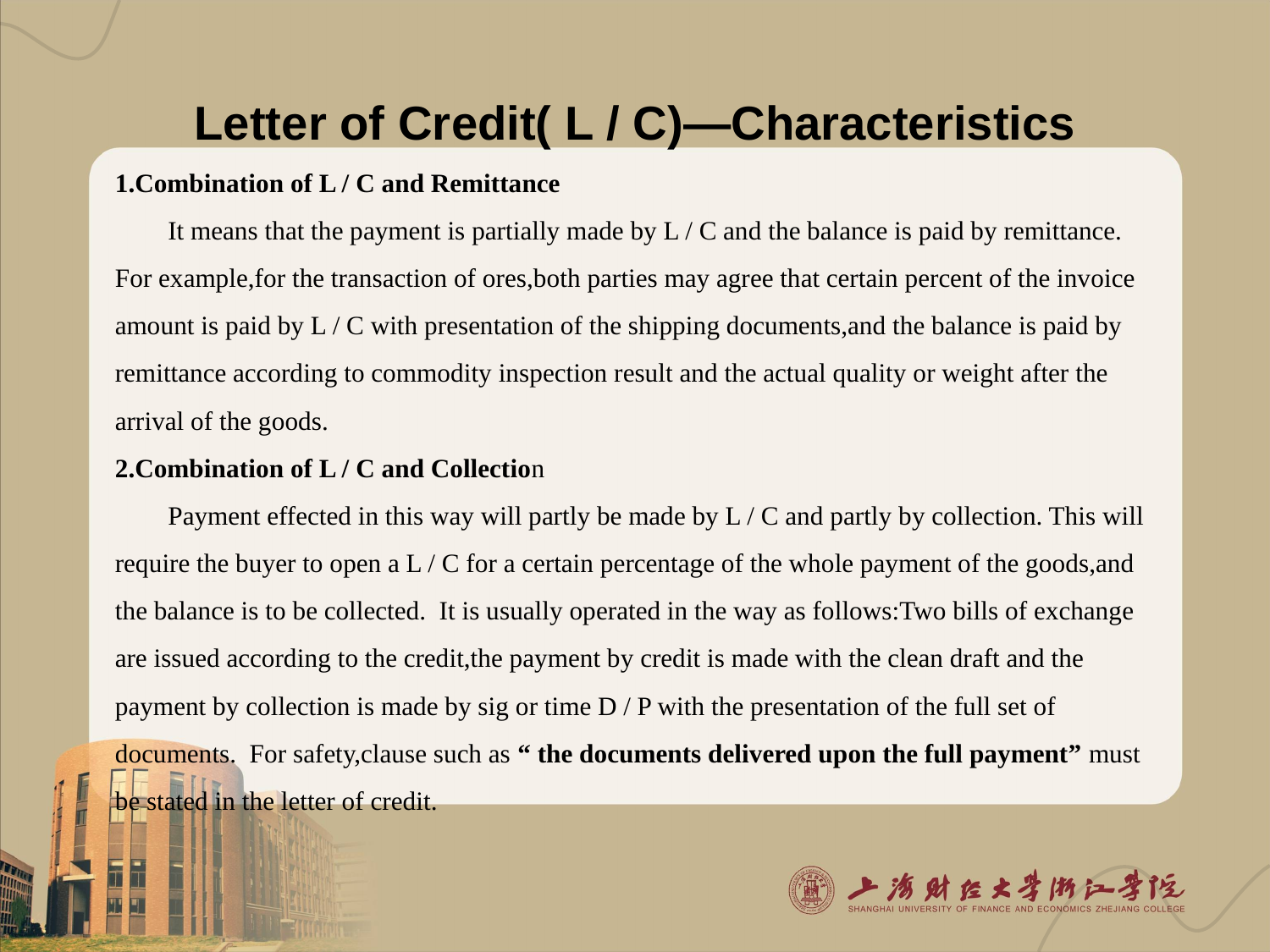

# Letter of Credit( L / C)—Characteristics
1.Combination of L / C and Remittance
It means that the payment is partially made by L / C and the balance is paid by remittance.  For example,for the transaction of ores,both parties may agree that certain percent of the invoice amount is paid by L / C with presentation of the shipping documents,and the balance is paid by remittance according to commodity inspection result and the actual quality or weight after the arrival of the goods.
2.Combination of L / C and Collection
Payment effected in this way will partly be made by L / C and partly by collection. This will require the buyer to open a L / C for a certain percentage of the whole payment of the goods,and the balance is to be collected.  It is usually operated in the way as follows:Two bills of exchange are issued according to the credit,the payment by credit is made with the clean draft and the payment by collection is made by sig or time D / P with the presentation of the full set of documents.  For safety,clause such as “ the documents delivered upon the full payment” must be stated in the letter of credit.